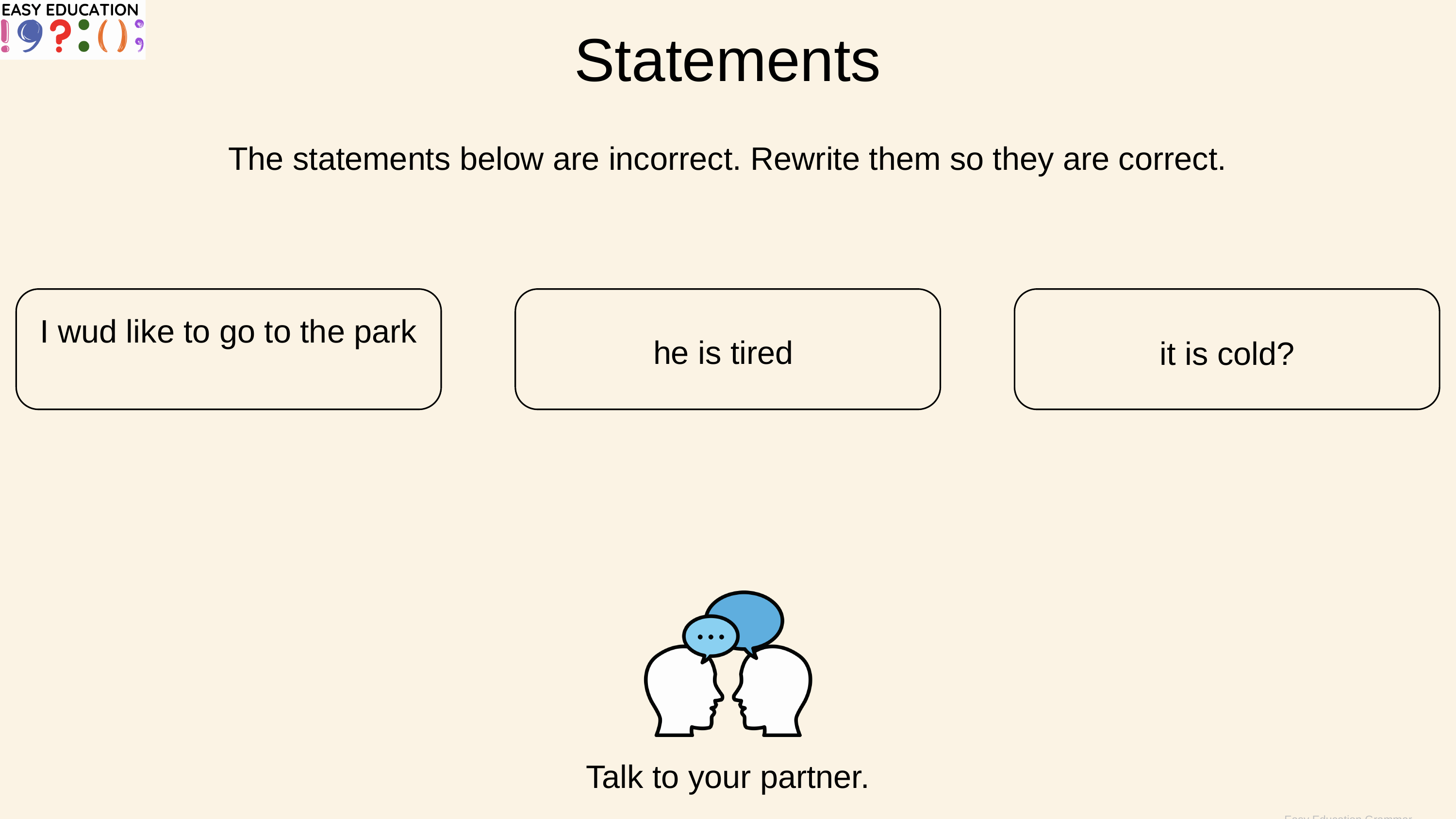

Statements
The statements below are incorrect. Rewrite them so they are correct.

I wud like to go to the park
he is tired
it is cold?

Talk to your partner.